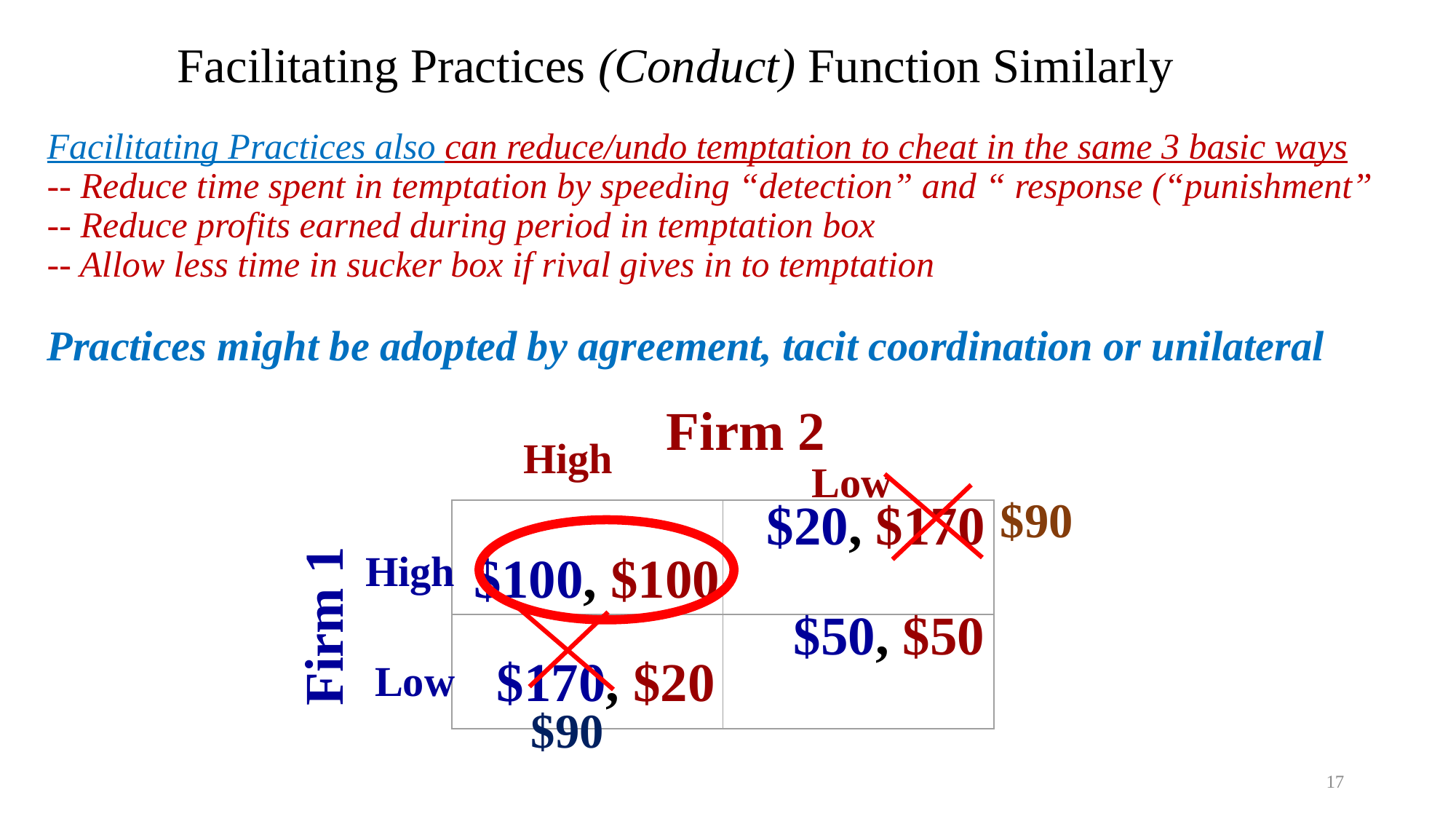

Facilitating Practices (Conduct) Function Similarly
Facilitating Practices also can reduce/undo temptation to cheat in the same 3 basic ways
-- Reduce time spent in temptation by speeding “detection” and “ response (“punishment”
-- Reduce profits earned during period in temptation box
-- Allow less time in sucker box if rival gives in to temptation
Practices might be adopted by agreement, tacit coordination or unilateral
Firm 2
Low

$100, $100
High
Firm 1
$170, $20
Low
High
$90
$20, $170

$50, $50

$90
17